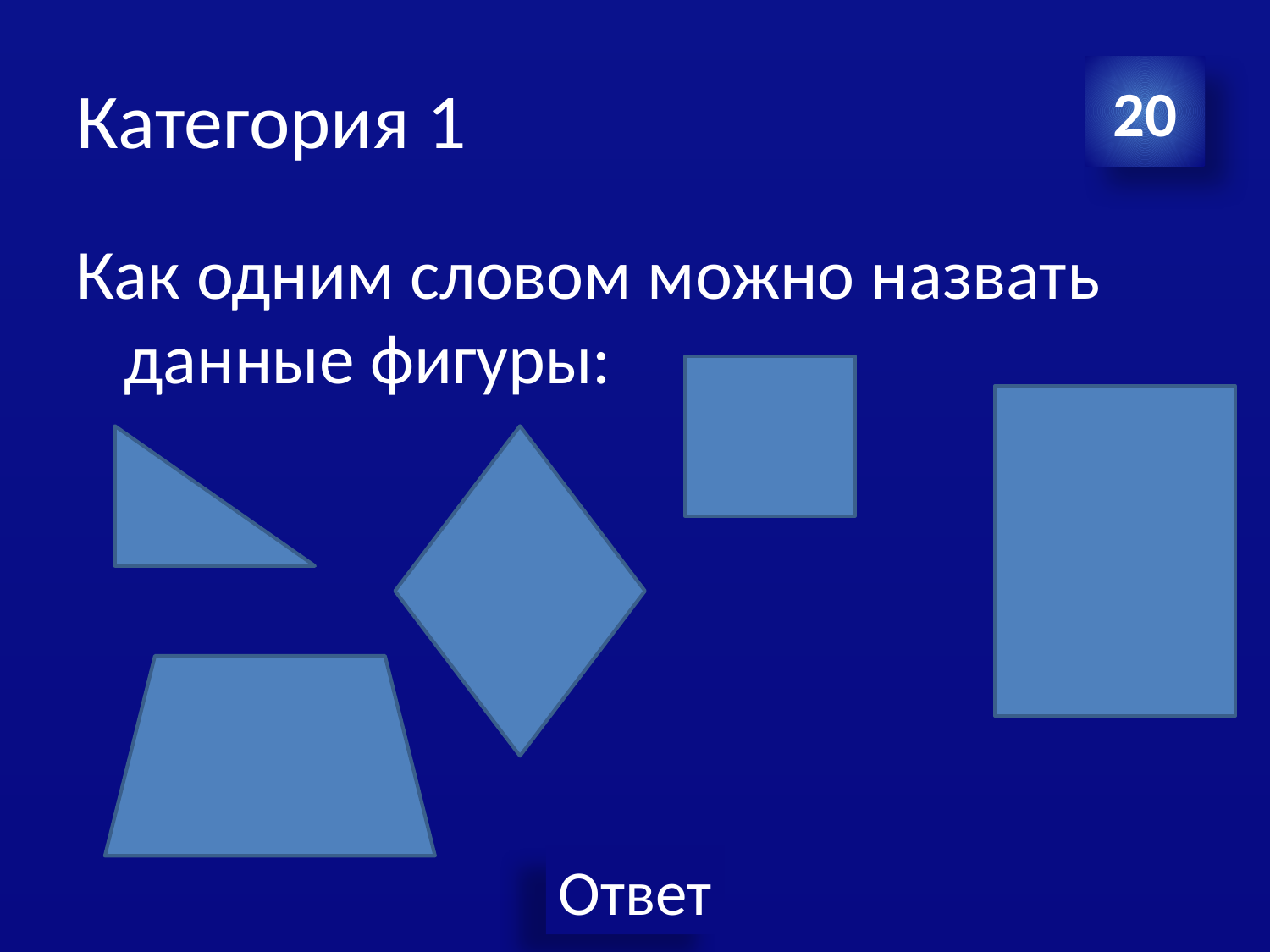

# Категория 1
20
Как одним словом можно назвать данные фигуры: